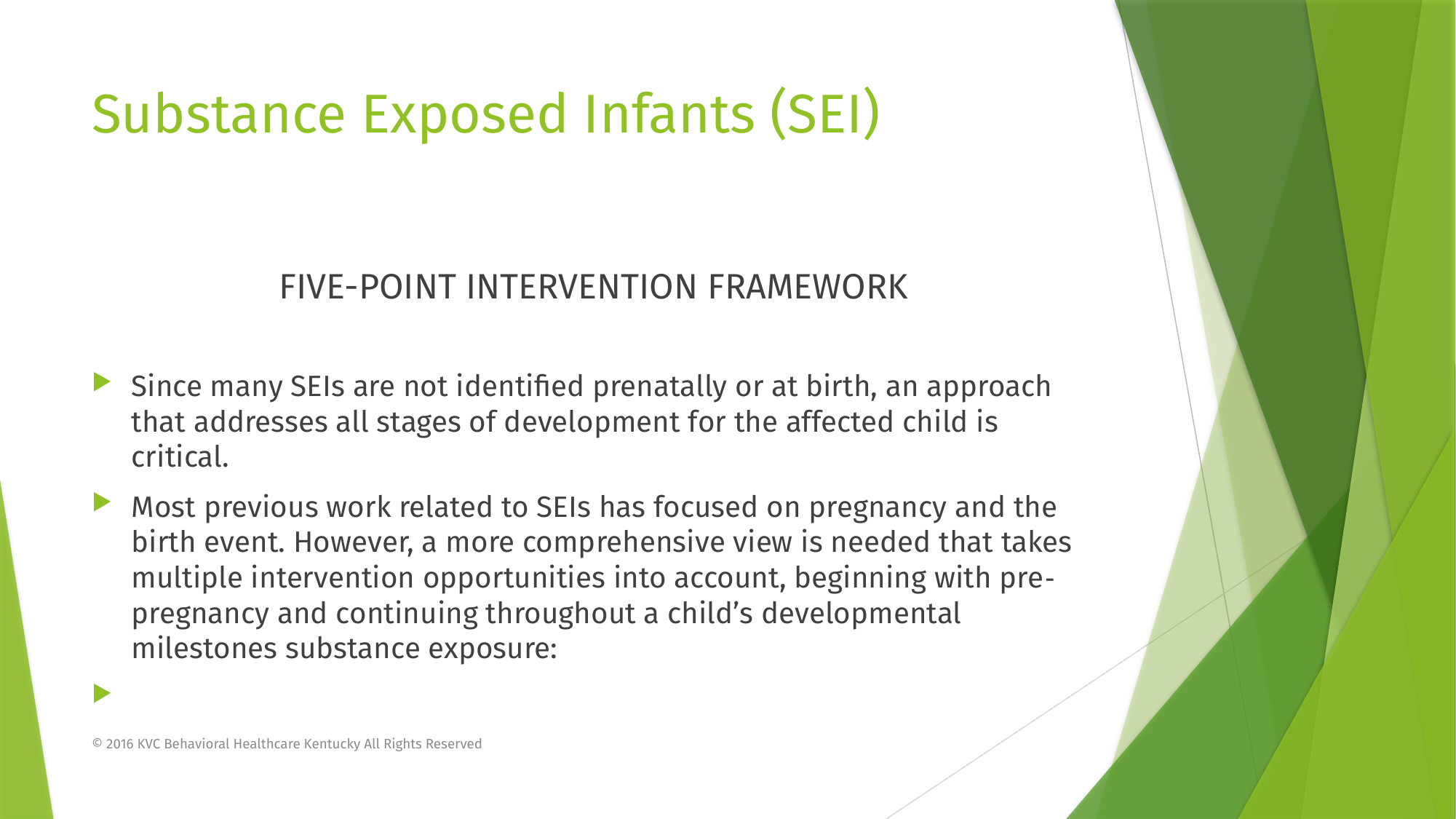

# Substance Exposed Infants (SEI)
FIVE-POINT INTERVENTION FRAMEWORK

Since many SEIs are not identified prenatally or at birth, an approach that addresses all stages of development for the affected child is critical.
Most previous work related to SEIs has focused on pregnancy and the birth event. However, a more comprehensive view is needed that takes multiple intervention opportunities into account, beginning with pre‐pregnancy and continuing throughout a child’s developmental milestones substance exposure:

© 2016 KVC Behavioral Healthcare Kentucky All Rights Reserved